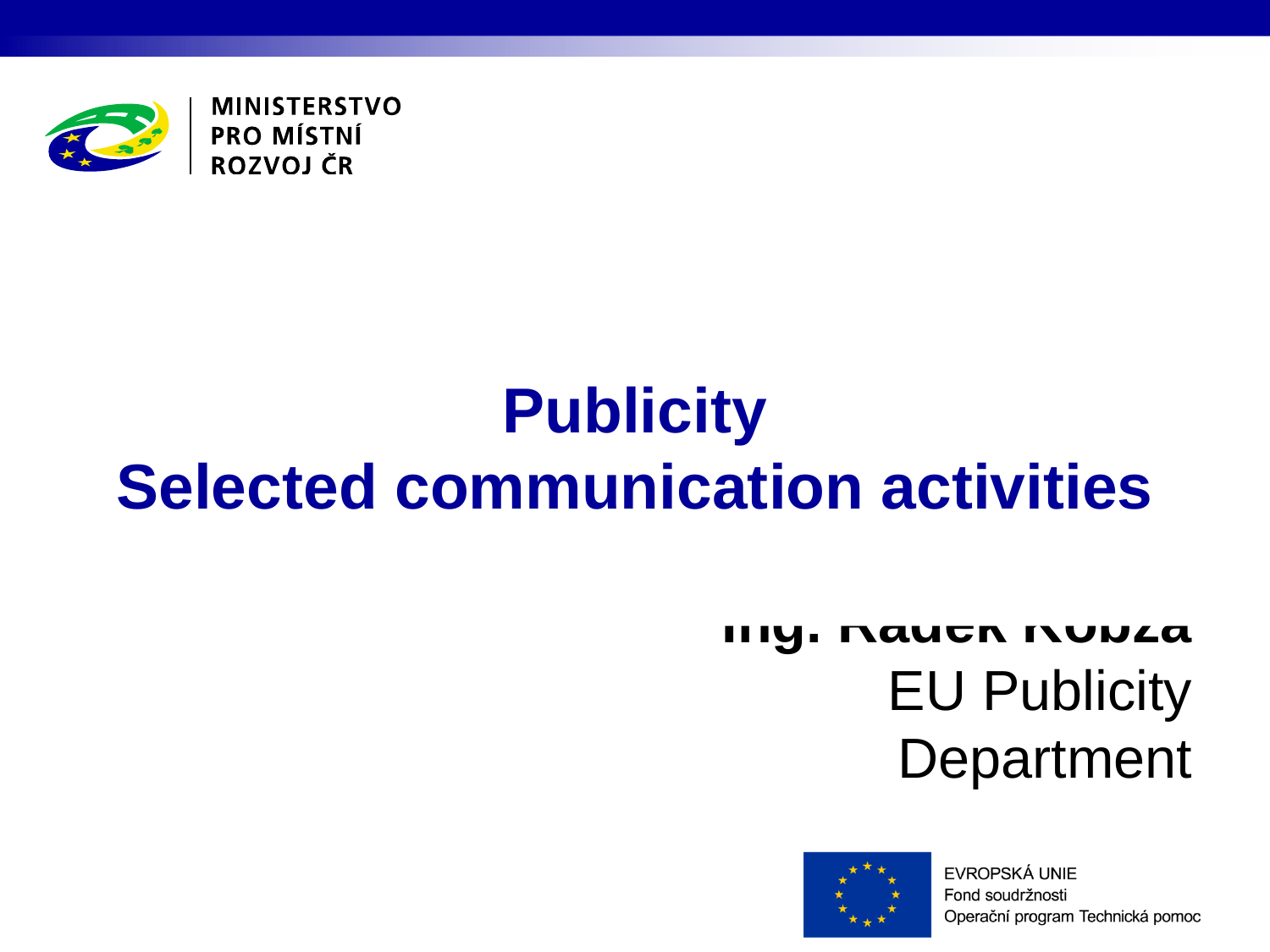

# Publicity Selected communication activities

Ing. Radek Kobza
EU Publicity Department